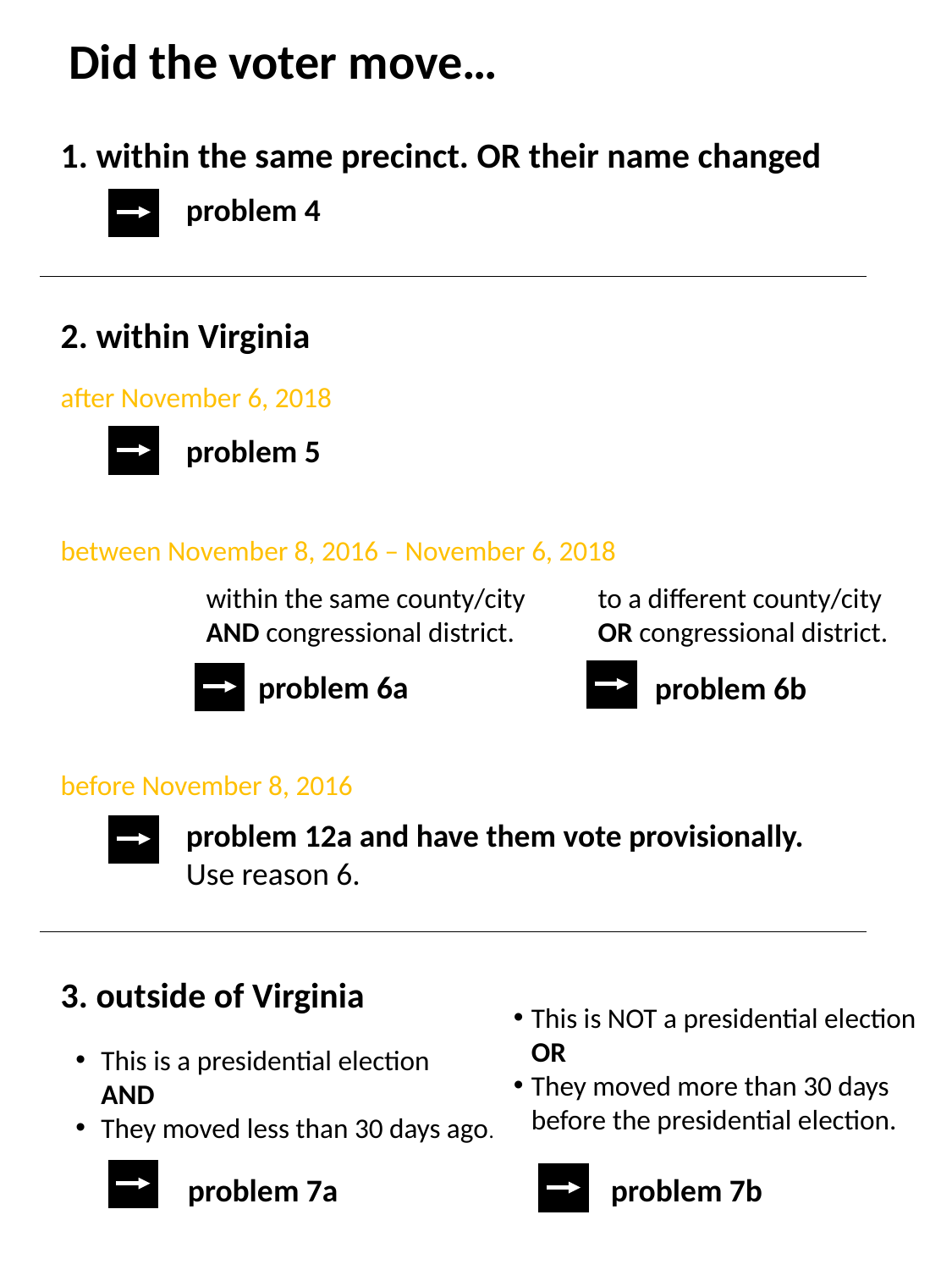

Did the voter move…
1. within the same precinct. OR their name changed
problem 4
|  |
| --- |
2. within Virginia
after November 6, 2018
problem 5
|  |
| --- |
between November 8, 2016 – November 6, 2018
within the same county/city AND congressional district.
to a different county/city OR congressional district.
|  |
| --- |
problem 6a
|  |
| --- |
problem 6b
before November 8, 2016
problem 12a and have them vote provisionally.
Use reason 6.
|  |
| --- |
3. outside of Virginia
This is NOT a presidential election
	OR
They moved more than 30 days before the presidential election.
This is a presidential election
	AND
They moved less than 30 days ago.
|  |
| --- |
|  |
| --- |
problem 7a
problem 7b